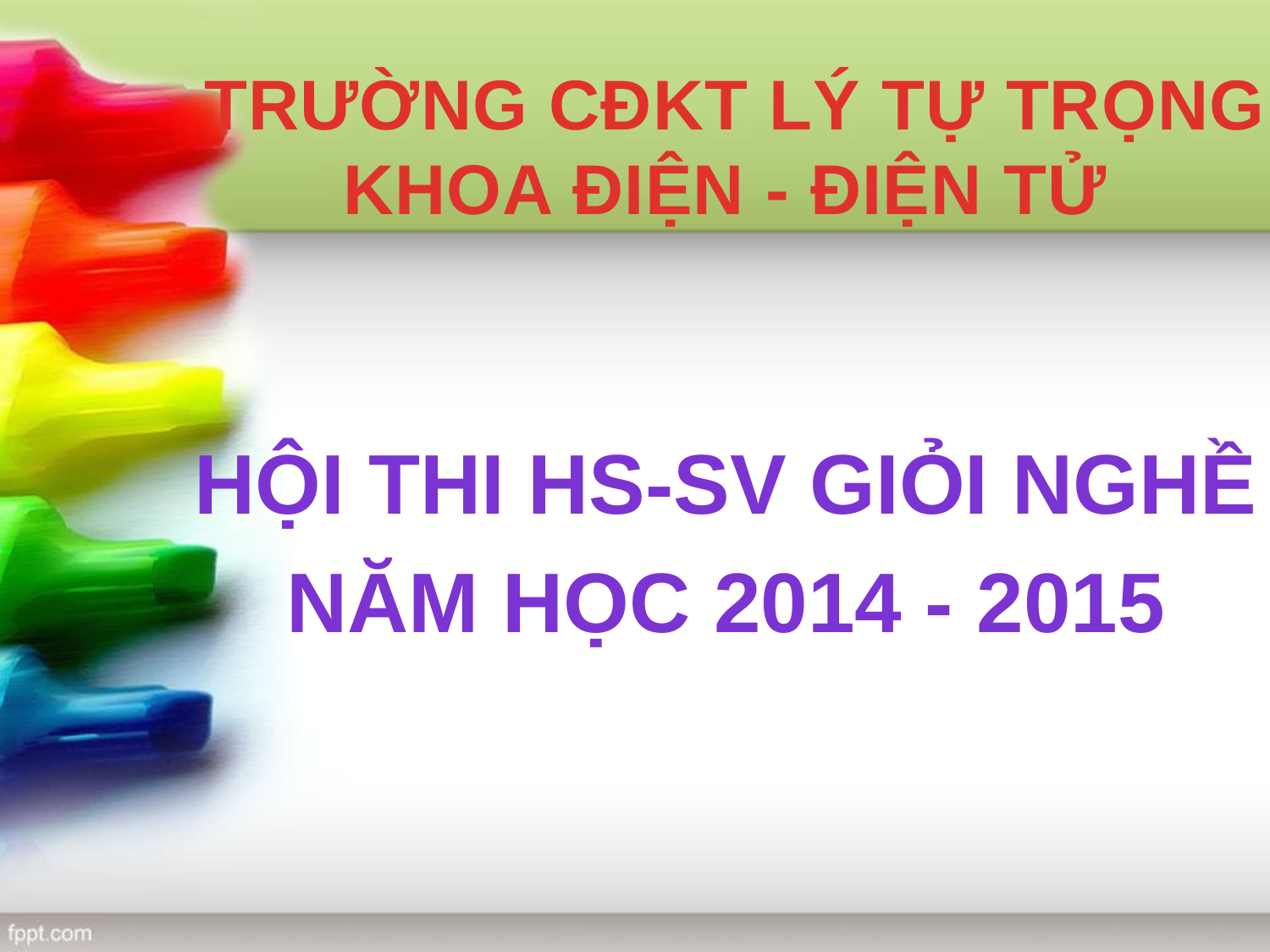

# TRƯỜNG CĐKT LÝ TỰ TRỌNG KHOA ĐIỆN - ĐIỆN TỬ
HỘI THI HS-SV GIỎI NGHỀ
NĂM HỌC 2014 - 2015